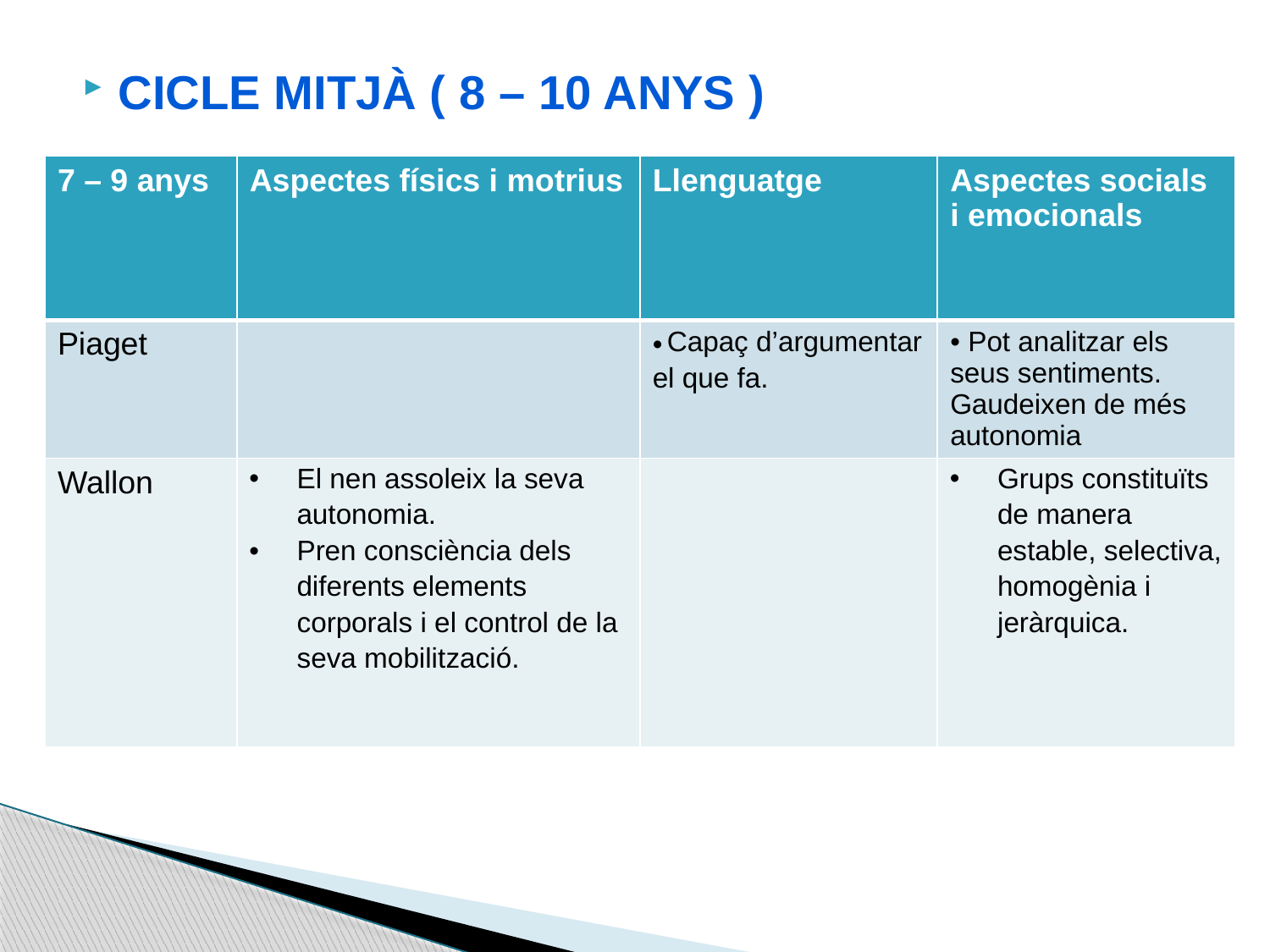

Cicle mitjà ( 8 – 10 anys )

| 7 – 9 anys | Aspectes físics i motrius | Llenguatge | Aspectes socials i emocionals |
| --- | --- | --- | --- |
| Piaget |  | Capaç d’argumentar el que fa. | Pot analitzar els seus sentiments. Gaudeixen de més autonomia |
| Wallon | El nen assoleix la seva autonomia. Pren consciència dels diferents elements corporals i el control de la seva mobilització. |  | Grups constituïts de manera estable, selectiva, homogènia i jeràrquica. |